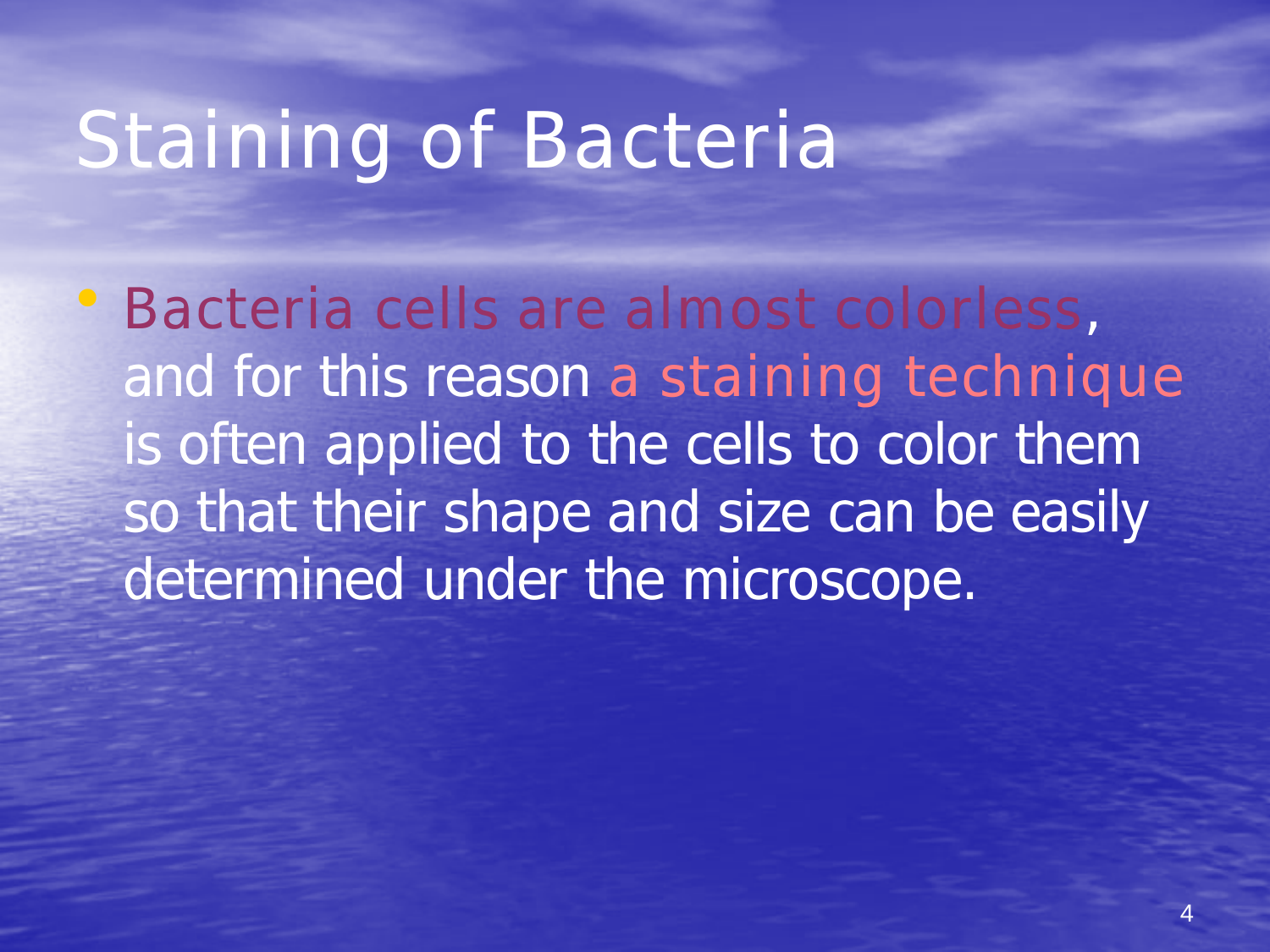

# Staining of Bacteria
Bacteria cells are almost colorless, and for this reason a staining technique is often applied to the cells to color them so that their shape and size can be easily determined under the microscope.
4